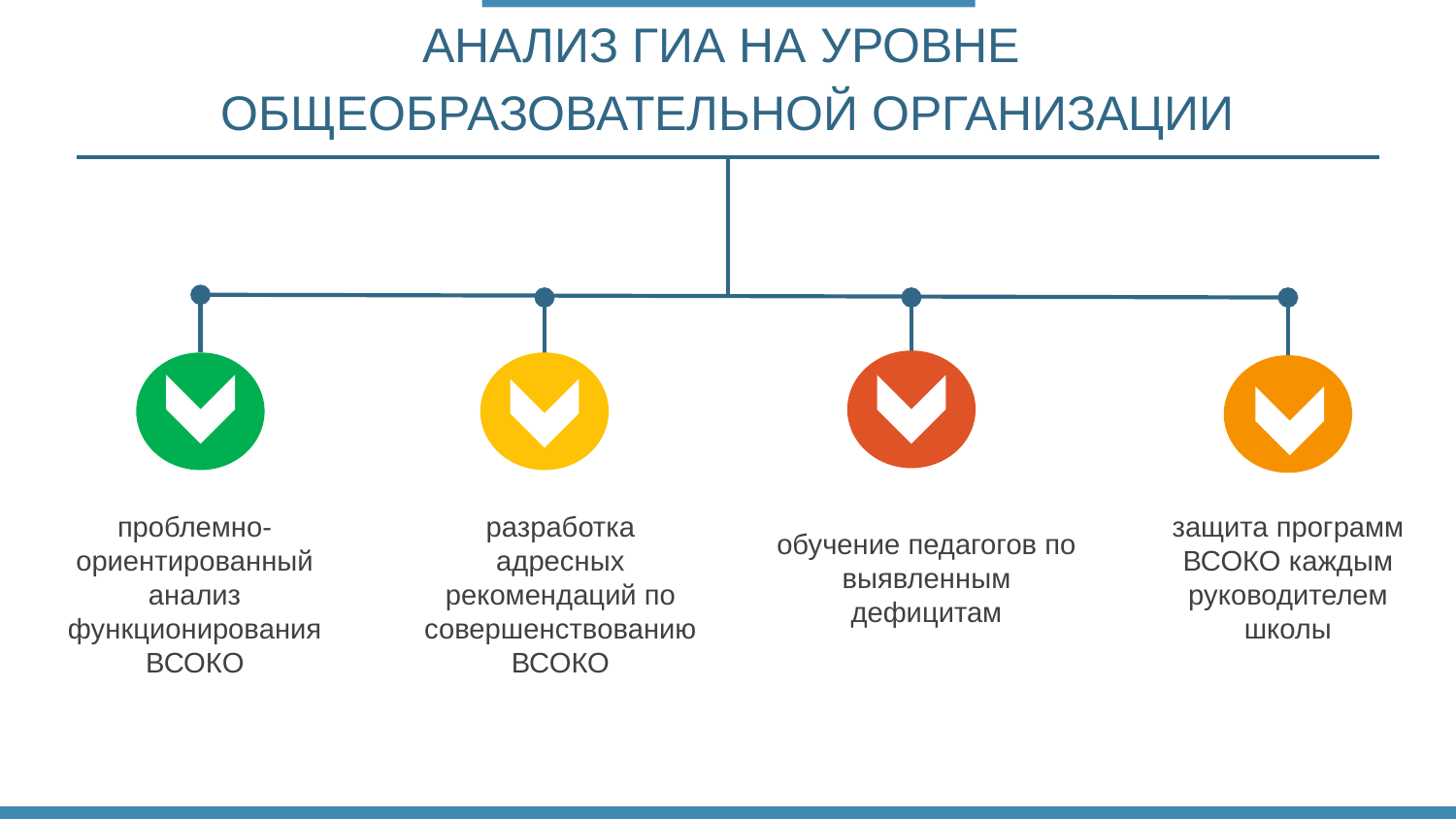

АНАЛИЗ ГИА НА УРОВНЕ
ОБЩЕОБРАЗОВАТЕЛЬНОЙ ОРГАНИЗАЦИИ

проблемно-ориентированный анализ функционирования ВСОКО
разработка адресных рекомендаций по совершенствованию ВСОКО
защита программ ВСОКО каждым руководителем школы
обучение педагогов по выявленным дефицитам